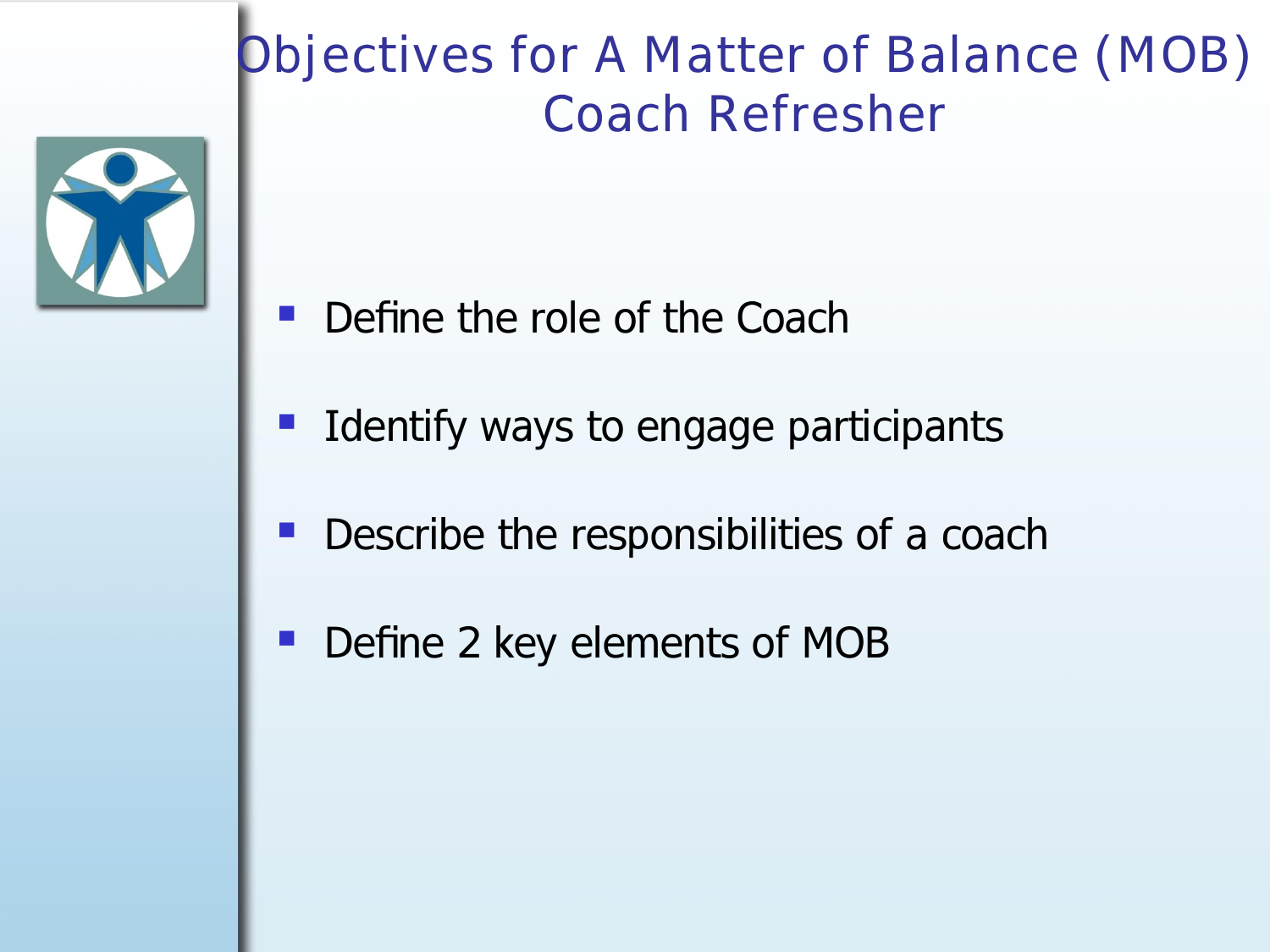

# Objectives for A Matter of Balance (MOB) Coach Refresher

Define the role of the Coach

Identify ways to engage participants

Describe the responsibilities of a coach

Define 2 key elements of MOB